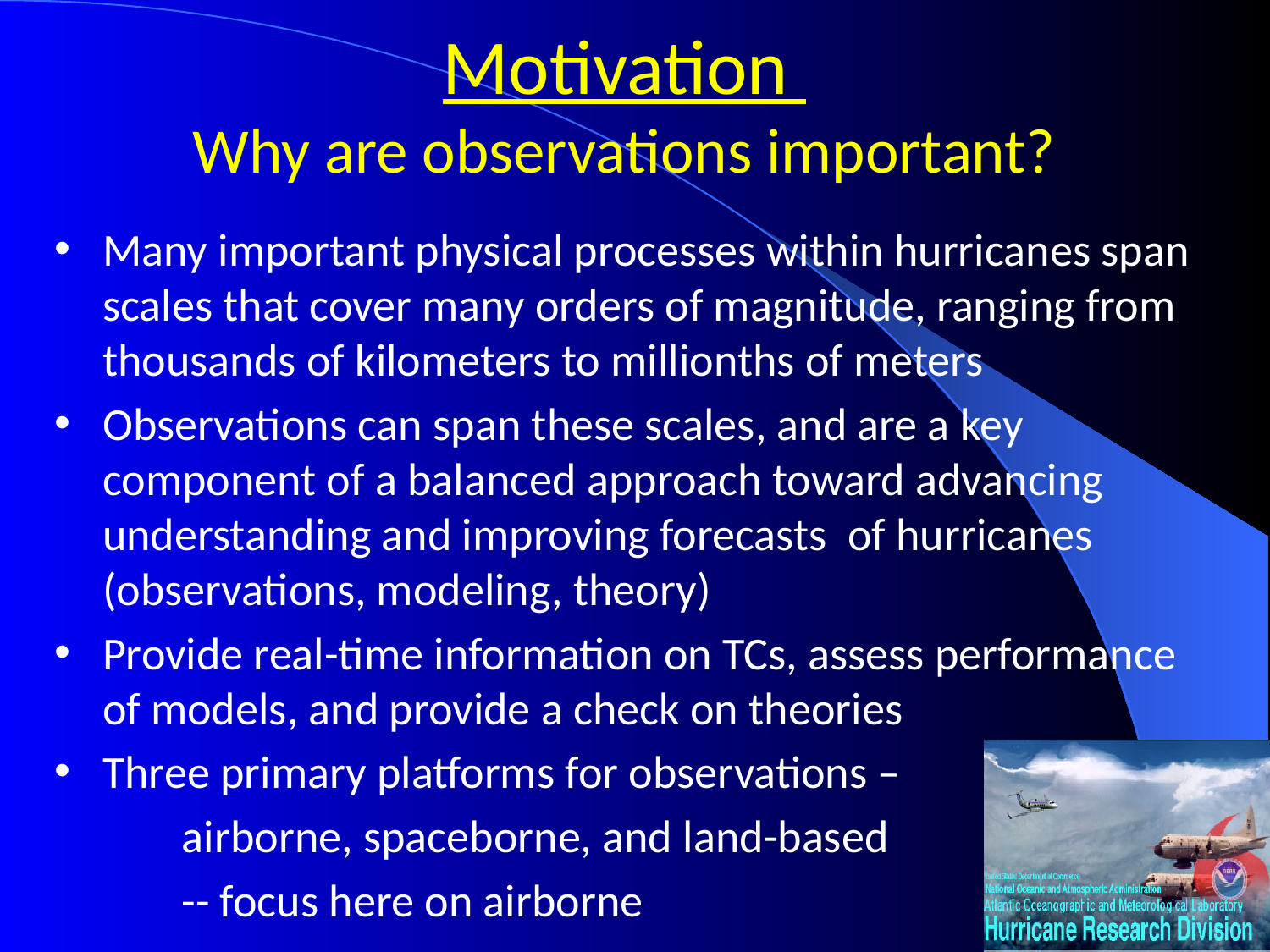

Motivation
Why are observations important?

Many important physical processes within hurricanes span scales that cover many orders of magnitude, ranging from thousands of kilometers to millionths of meters
Observations can span these scales, and are a key component of a balanced approach toward advancing understanding and improving forecasts  of hurricanes (observations, modeling, theory)
Provide real-time information on TCs, assess performance of models, and provide a check on theories
Three primary platforms for observations –
	airborne, spaceborne, and land-based
	-- focus here on airborne